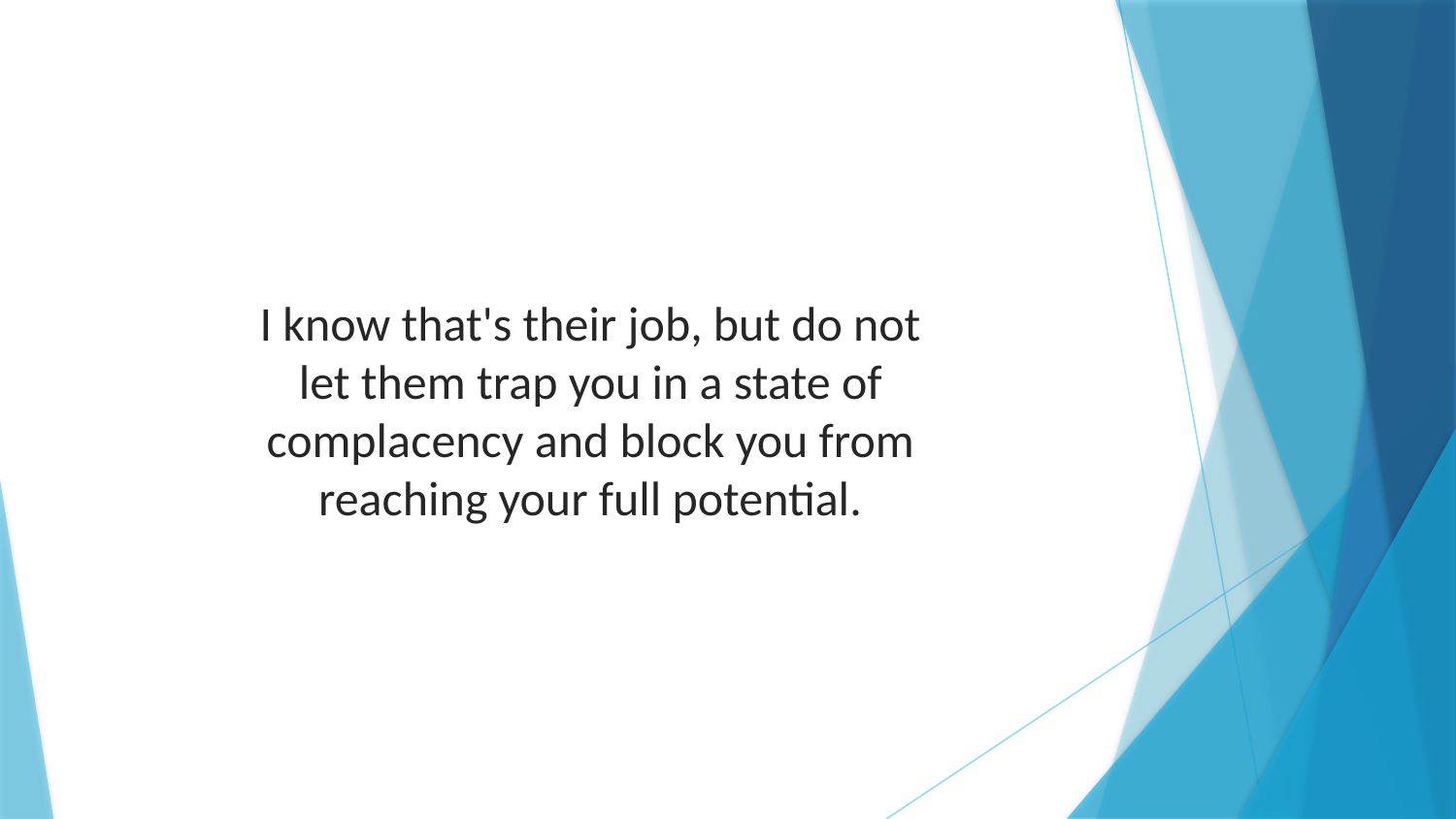

I know that's their job, but do not let them trap you in a state of complacency and block you from reaching your full potential.